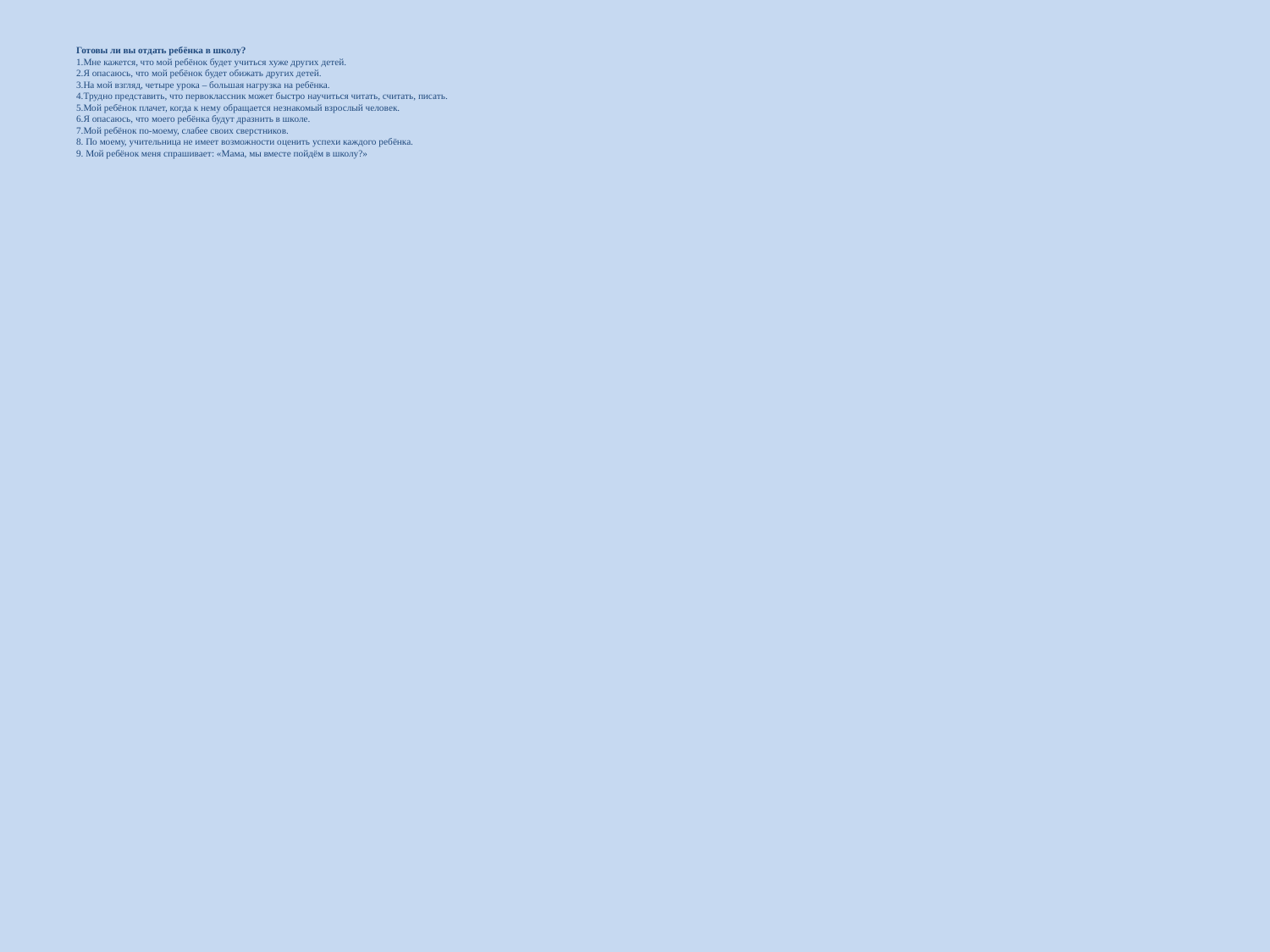

# Готовы ли вы отдать ребёнка в школу? 1.Мне кажется, что мой ребёнок будет учиться хуже других детей. 2.Я опасаюсь, что мой ребёнок будет обижать других детей. 3.На мой взгляд, четыре урока – большая нагрузка на ребёнка. 4.Трудно представить, что первоклассник может быстро научиться читать, считать, писать. 5.Мой ребёнок плачет, когда к нему обращается незнакомый взрослый человек. 6.Я опасаюсь, что моего ребёнка будут дразнить в школе. 7.Мой ребёнок по-моему, слабее своих сверстников. 8. По моему, учительница не имеет возможности оценить успехи каждого ребёнка. 9. Мой ребёнок меня спрашивает: «Мама, мы вместе пойдём в школу?»